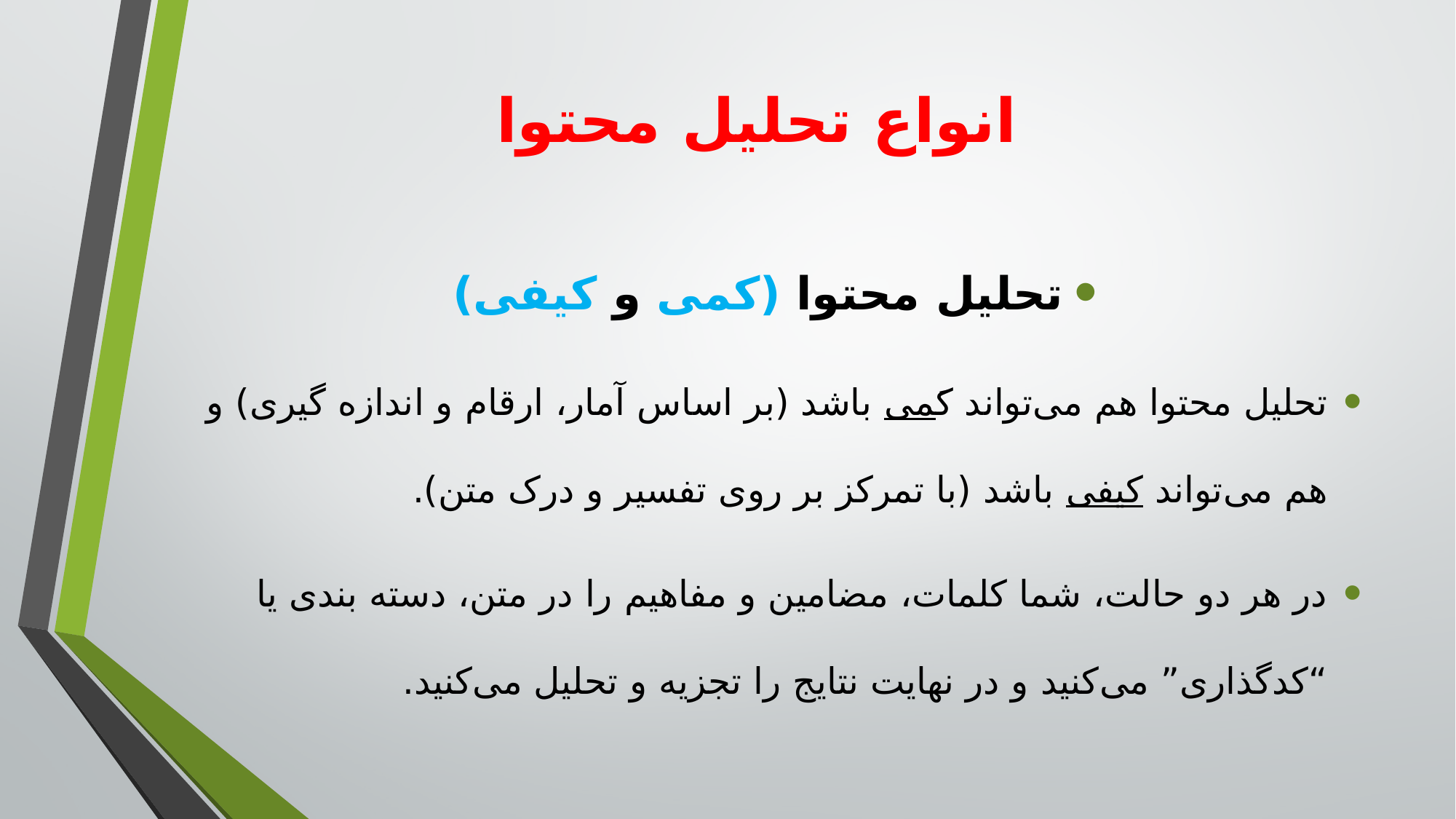

# انواع تحلیل محتوا
تحلیل محتوا (کمی و کیفی)
تحلیل محتوا هم می‌تواند کَمی باشد (بر اساس آمار، ارقام و اندازه گیری) و هم می‌تواند کیفی باشد (با تمرکز بر روی تفسیر و درک متن).
در هر دو حالت، شما کلمات، مضامین و مفاهیم را در متن، دسته بندی یا “کدگذاری” می‌کنید و در نهایت نتایج را تجزیه و تحلیل می‌کنید.